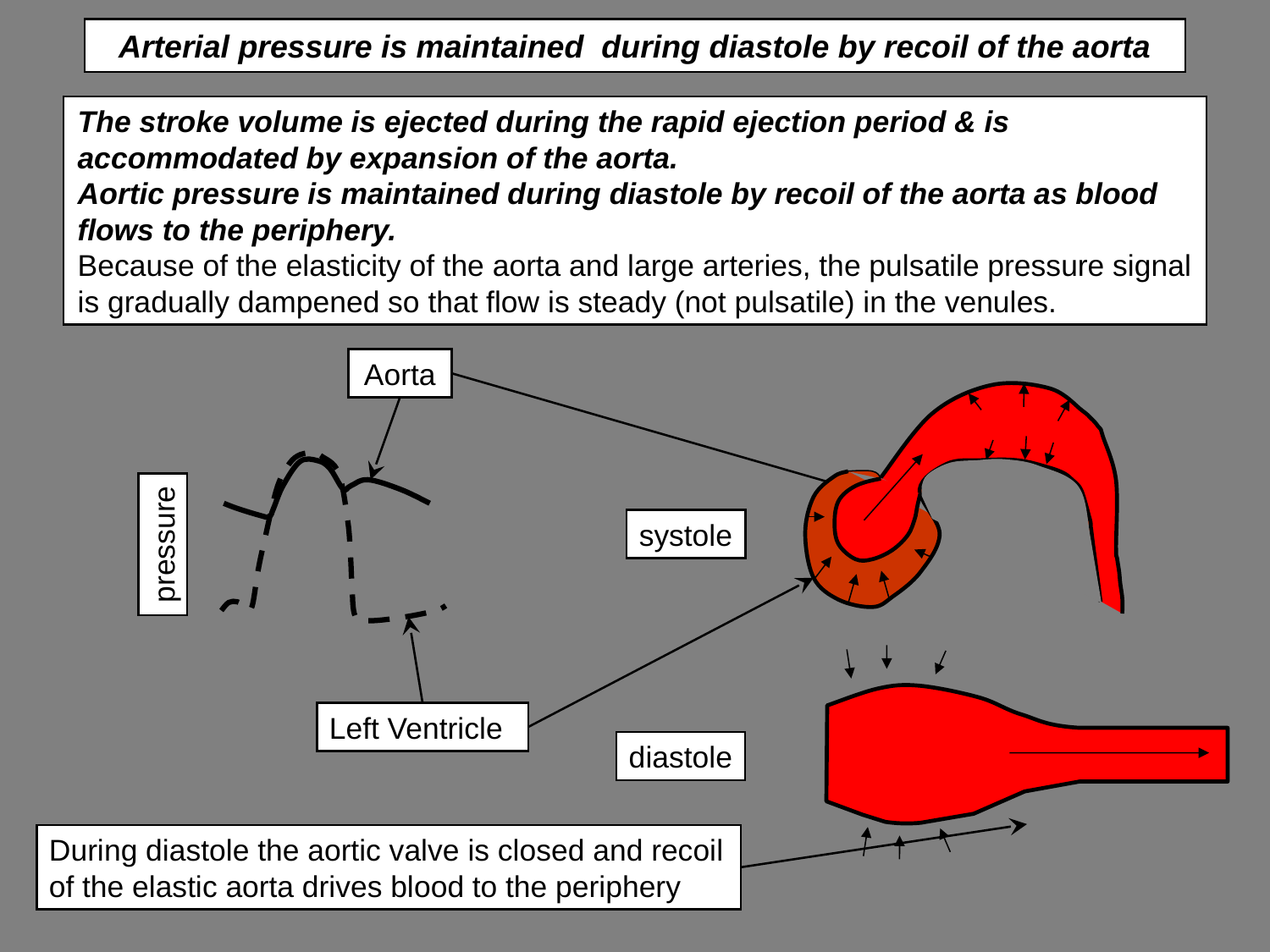

# Arterial pressure is maintained  during diastole by recoil of the aorta
The stroke volume is ejected during the rapid ejection period & is accommodated by expansion of the aorta.
Aortic pressure is maintained during diastole by recoil of the aorta as blood flows to the periphery.
Because of the elasticity of the aorta and large arteries, the pulsatile pressure signal is gradually dampened so that flow is steady (not pulsatile) in the venules.
Aorta

systole

pressure

Left Ventricle
diastole

During diastole the aortic valve is closed and recoil of the elastic aorta drives blood to the periphery